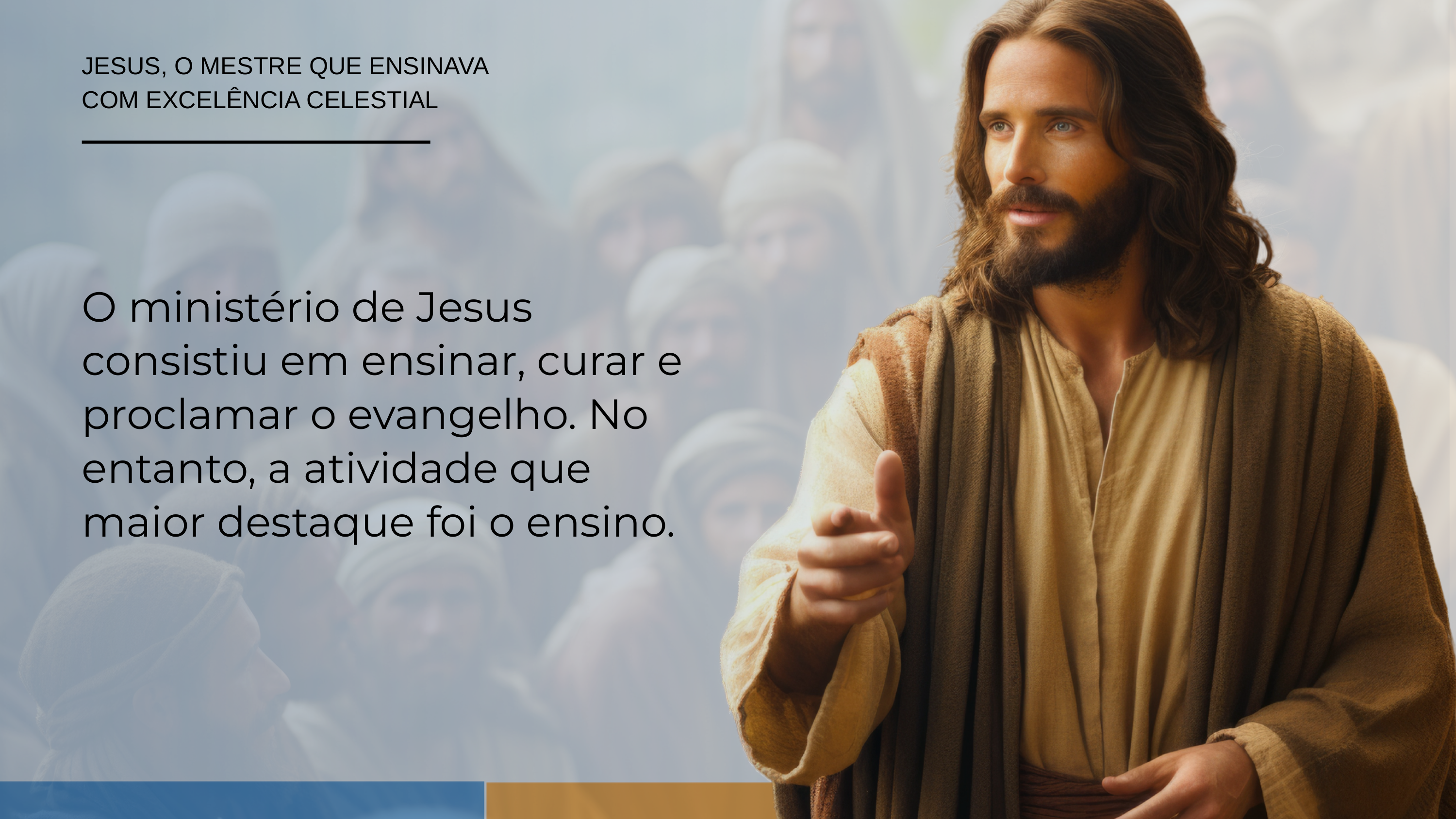

JESUS, O MESTRE QUE ENSINAVA
COM EXCELÊNCIA CELESTIAL

O ministério de Jesus consistiu em ensinar, curar e proclamar o evangelho. No entanto, a atividade que maior destaque foi o ensino.